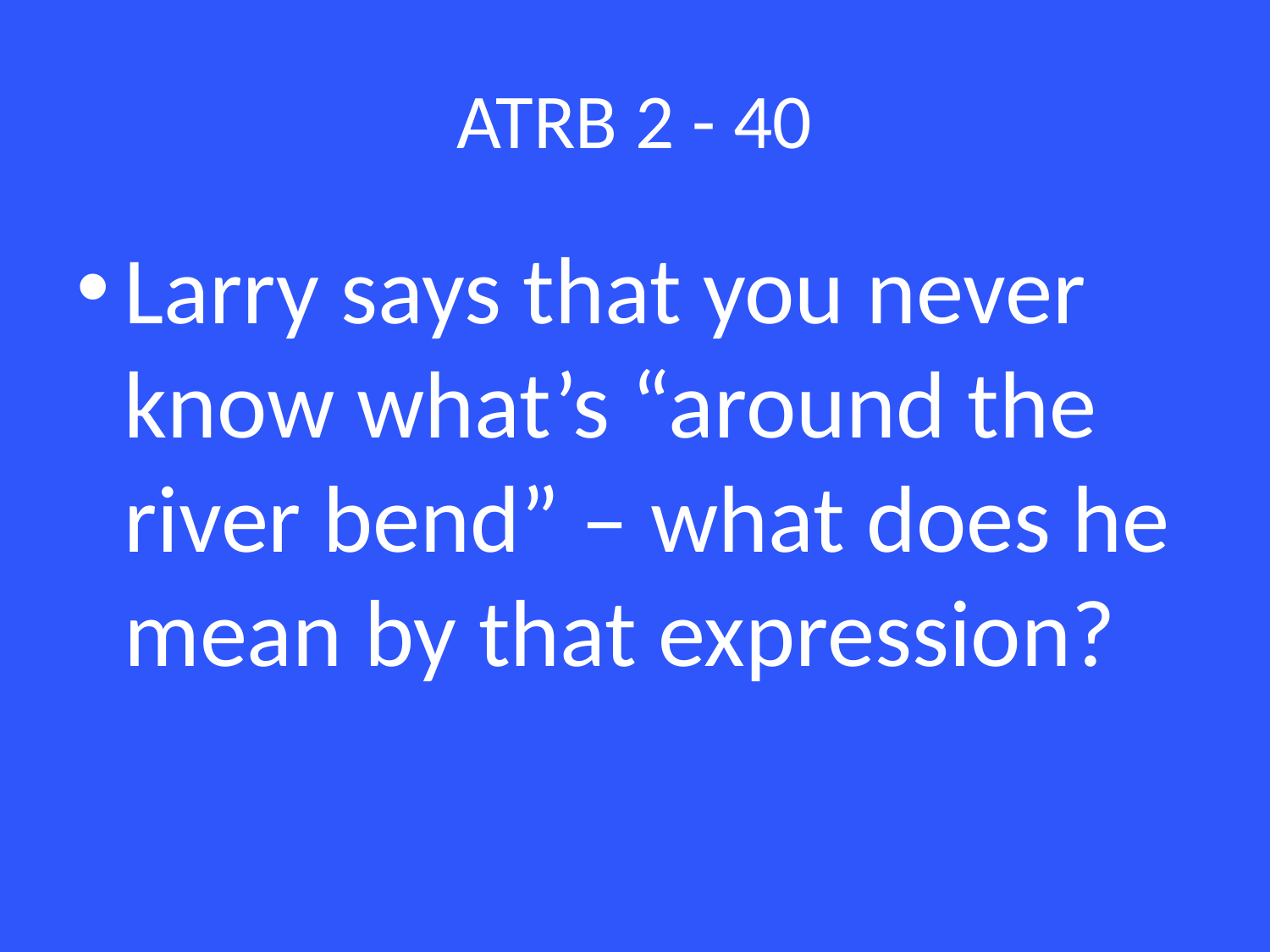

# ATRB 2 - 40
Larry says that you never know what’s “around the river bend” – what does he mean by that expression?